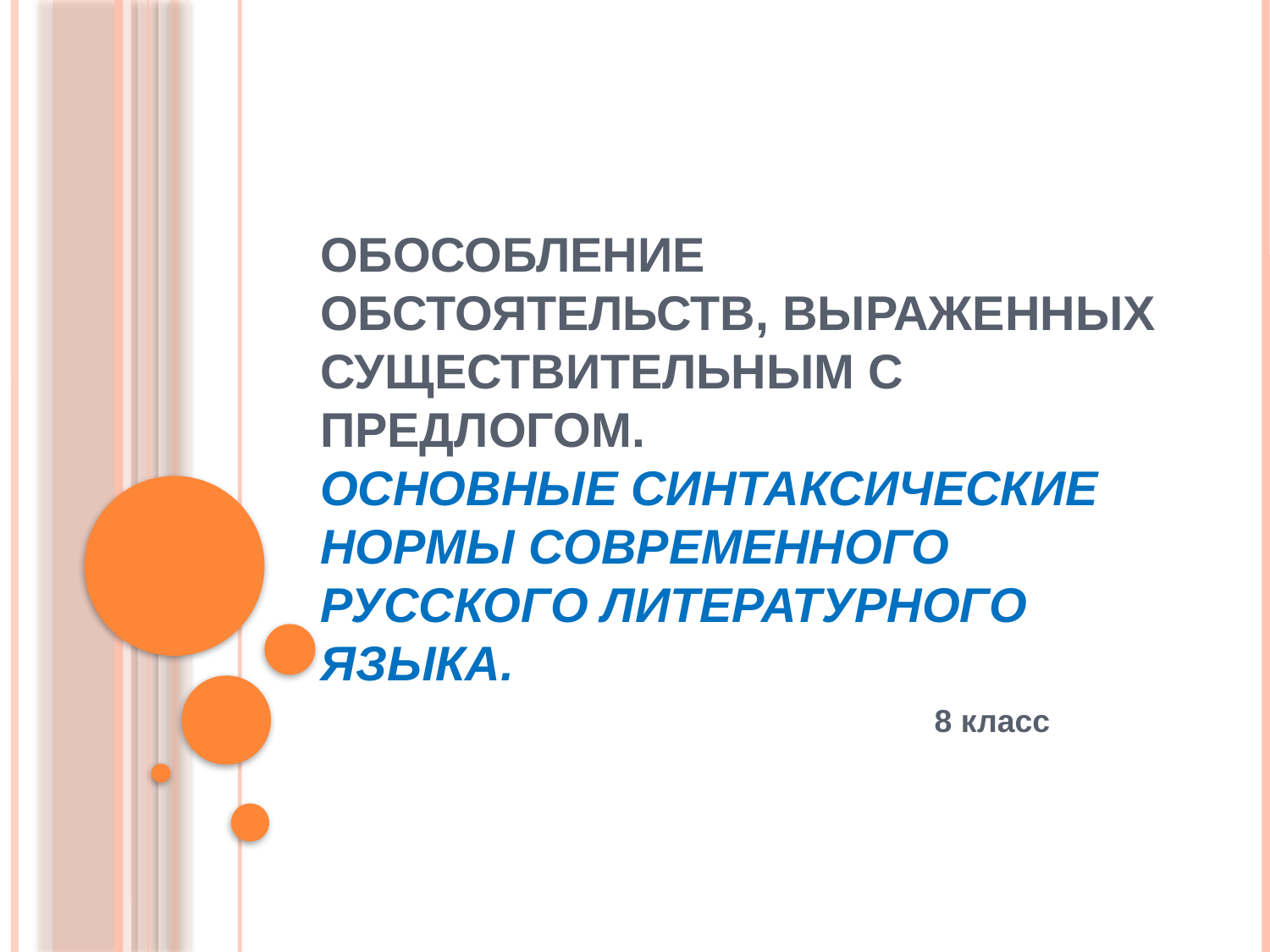

# Обособление обстоятельств, выраженных существительным с предлогом. Основные синтаксические нормы современного русского литературного языка.
                                                                    8 класс